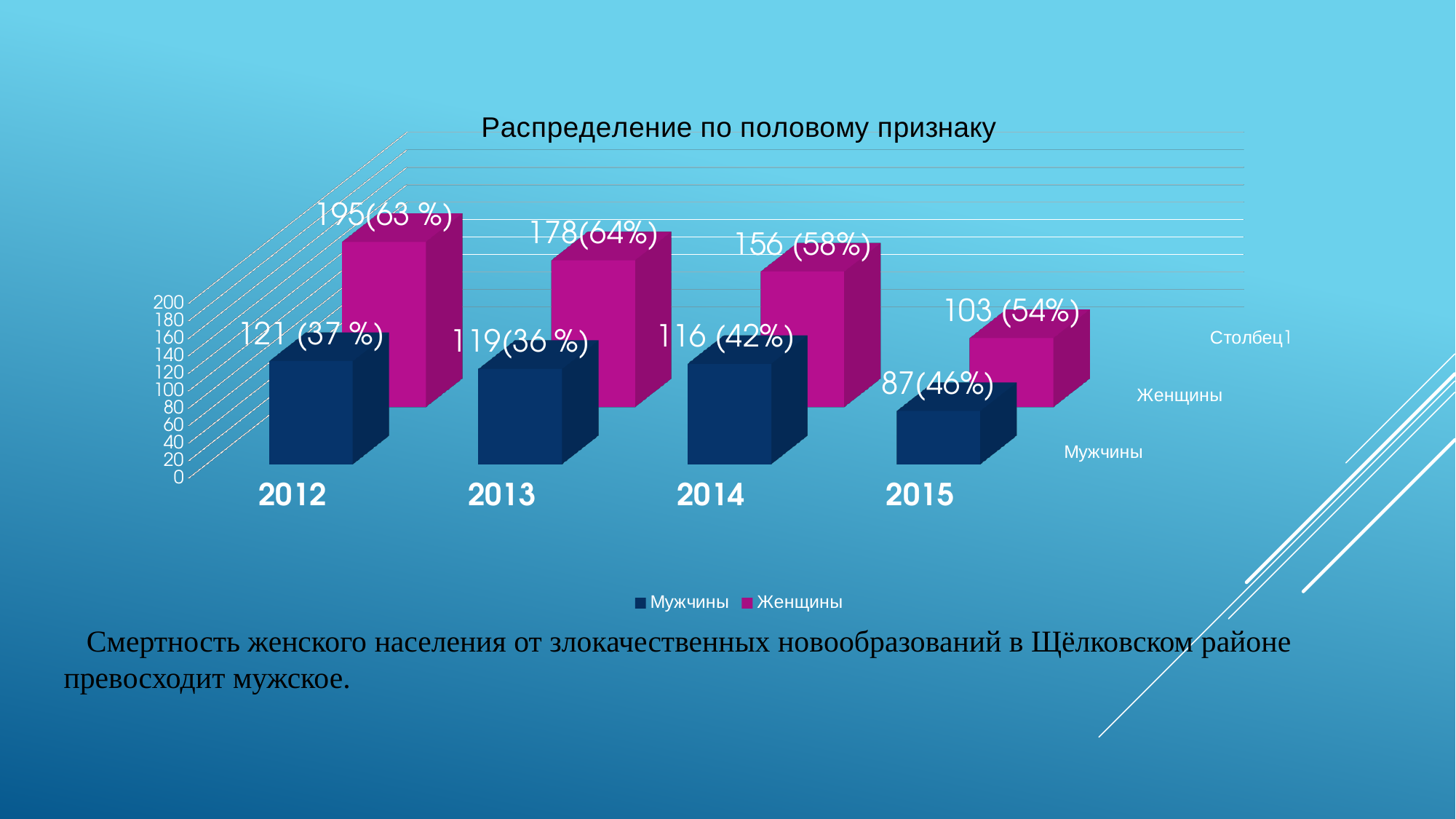

[unsupported chart]

   Смертность женского населения от злокачественных новообразований в Щёлковском районе превосходит мужское.